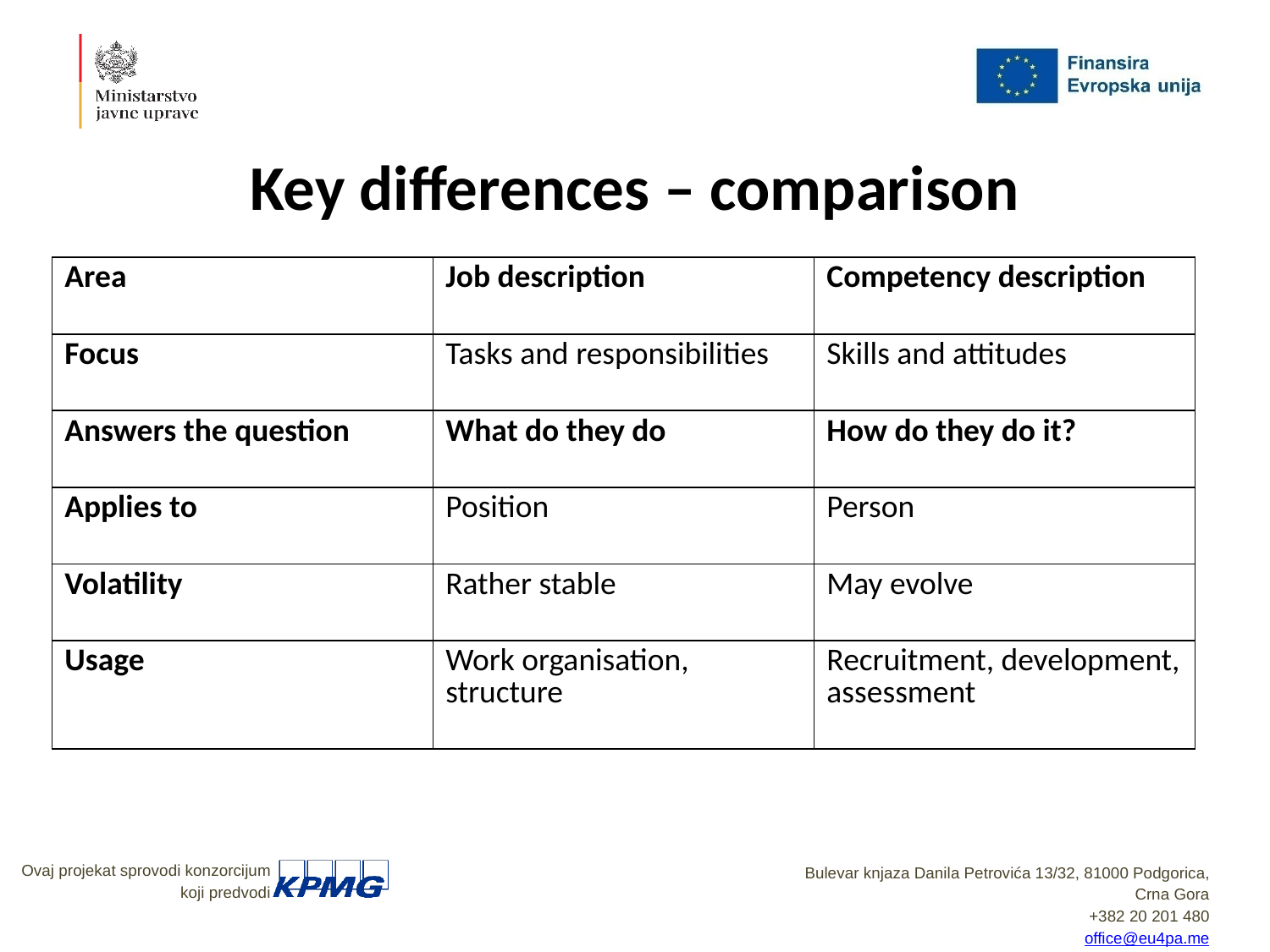

# Key differences – comparison

| Area | Job description | Competency description |
| --- | --- | --- |
| Focus | Tasks and responsibilities | Skills and attitudes |
| Answers the question | What do they do | How do they do it? |
| Applies to | Position | Person |
| Volatility | Rather stable | May evolve |
| Usage | Work organisation, structure | Recruitment, development, assessment |